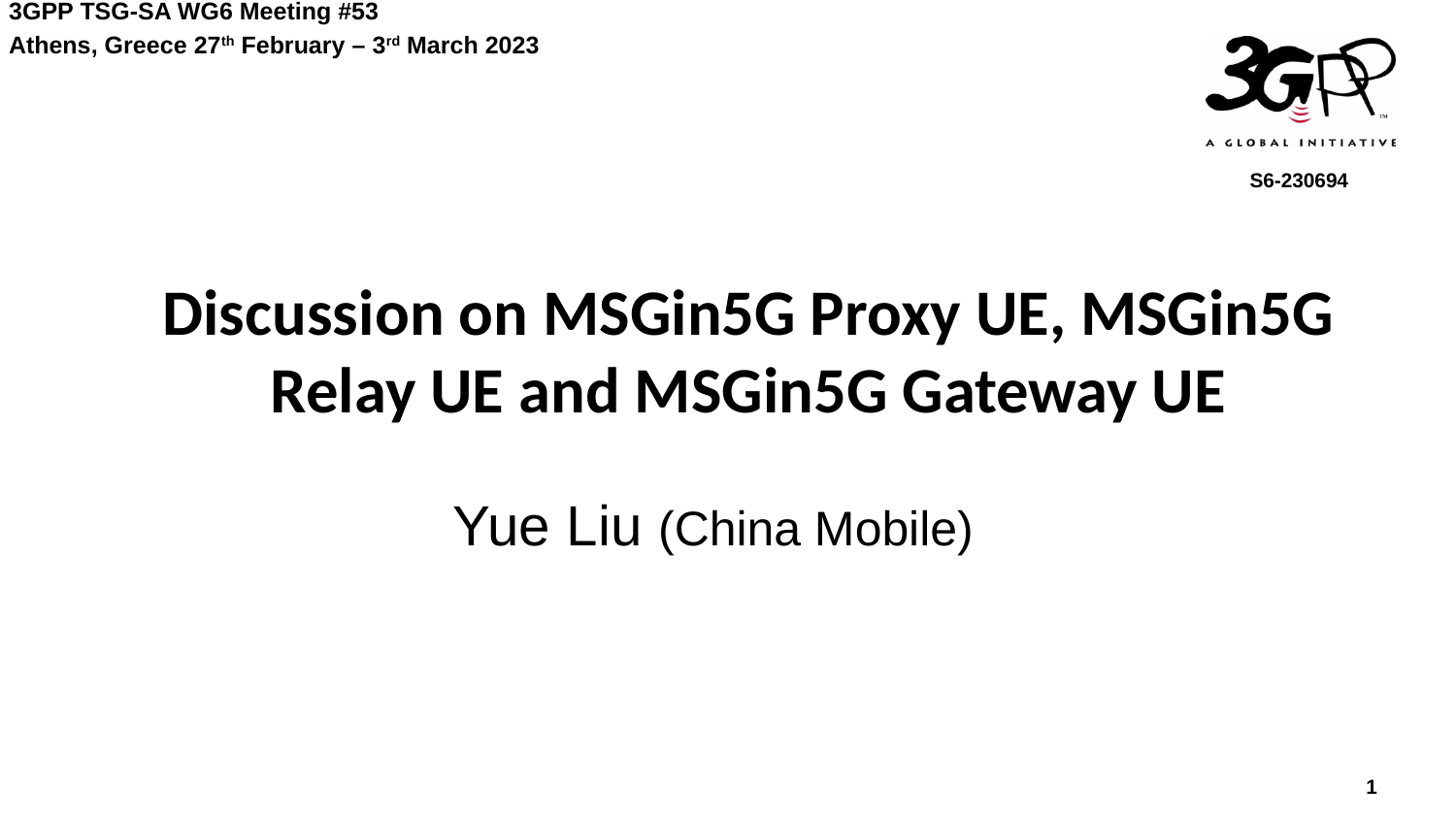

S6-230694
Discussion on MSGin5G Proxy UE, MSGin5G Relay UE and MSGin5G Gateway UE
Yue Liu (China Mobile)